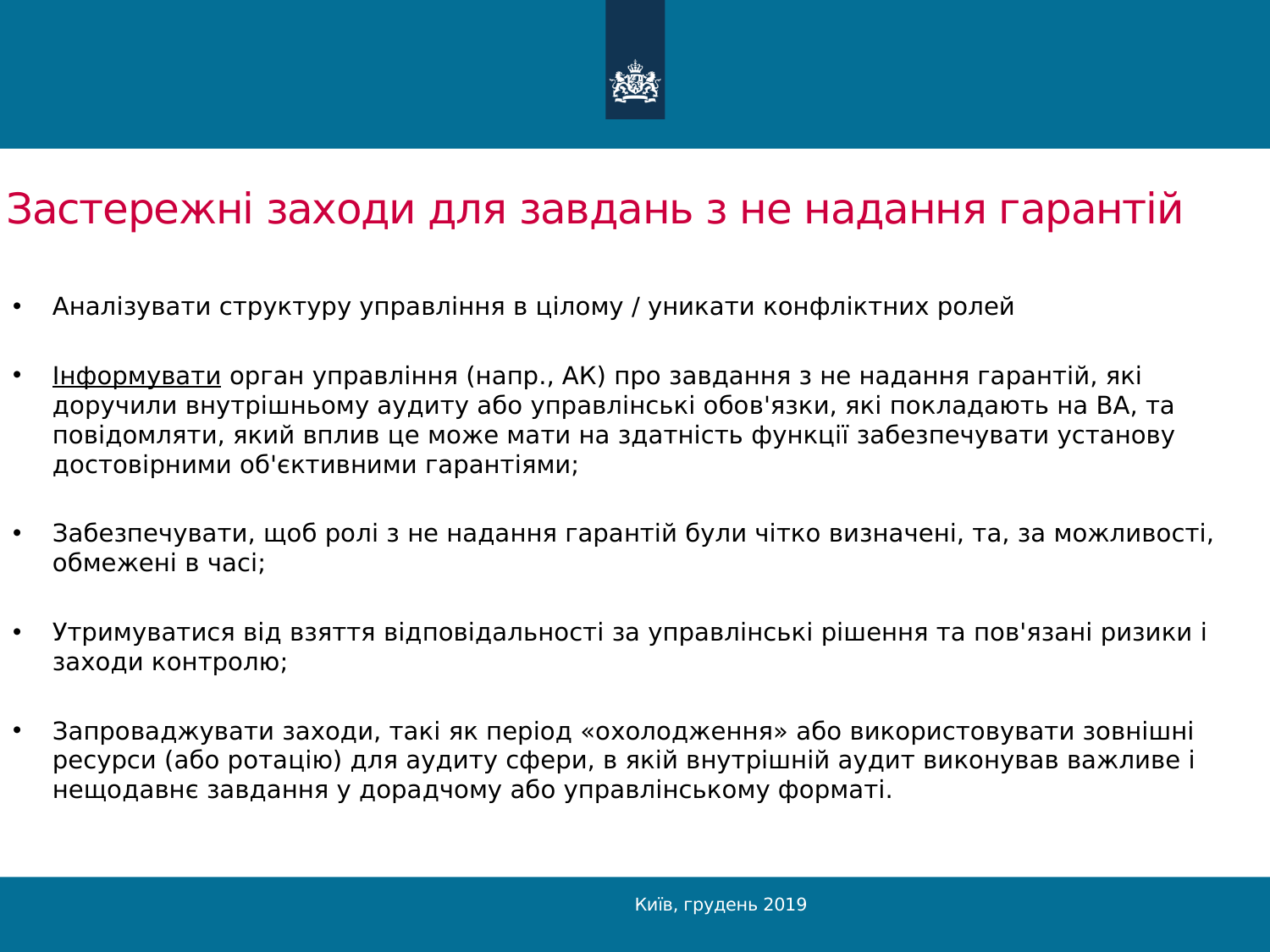

# Застережні заходи для завдань з не надання гарантій

Аналізувати структуру управління в цілому / уникати конфліктних ролей

Інформувати орган управління (напр., АК) про завдання з не надання гарантій, які доручили внутрішньому аудиту або управлінські обов'язки, які покладають на ВА, та повідомляти, який вплив це може мати на здатність функції забезпечувати установу достовірними об'єктивними гарантіями;

Забезпечувати, щоб ролі з не надання гарантій були чітко визначені, та, за можливості, обмежені в часі;

Утримуватися від взяття відповідальності за управлінські рішення та пов'язані ризики і заходи контролю;

Запроваджувати заходи, такі як період «охолодження» або використовувати зовнішні ресурси (або ротацію) для аудиту сфери, в якій внутрішній аудит виконував важливе і нещодавнє завдання у дорадчому або управлінському форматі.
Київ, грудень 2019